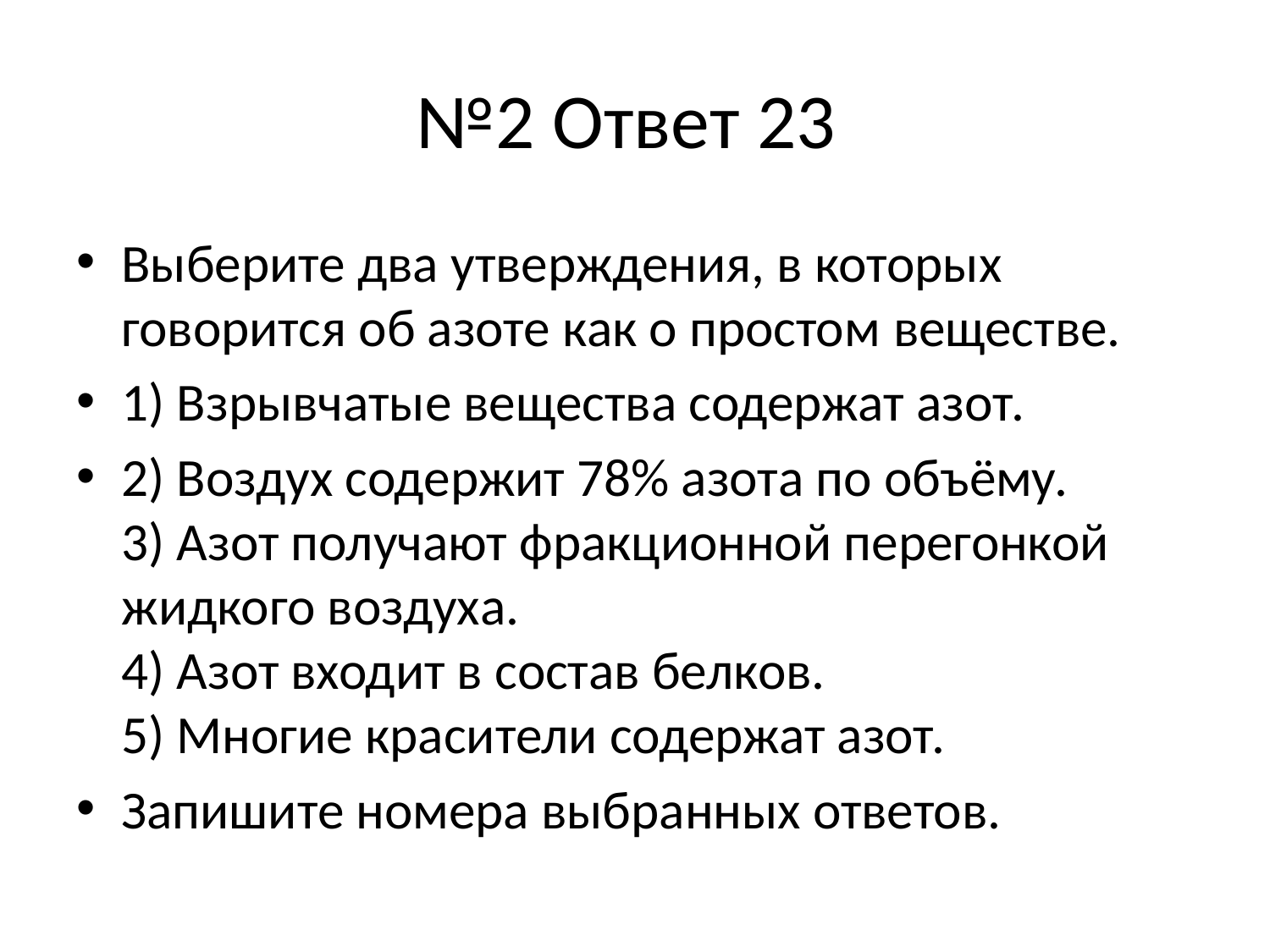

# №2 Ответ 23
Выберите два утверждения, в которых говорится об азоте как о простом веществе.
1) Взрывчатые вещества содержат азот.
2) Воздух содержит 78% азота по объёму.
3) Азот получают фракционной перегонкой жидкого воздуха.
4) Азот входит в состав белков.
5) Многие красители содержат азот.
Запишите номера выбранных ответов.